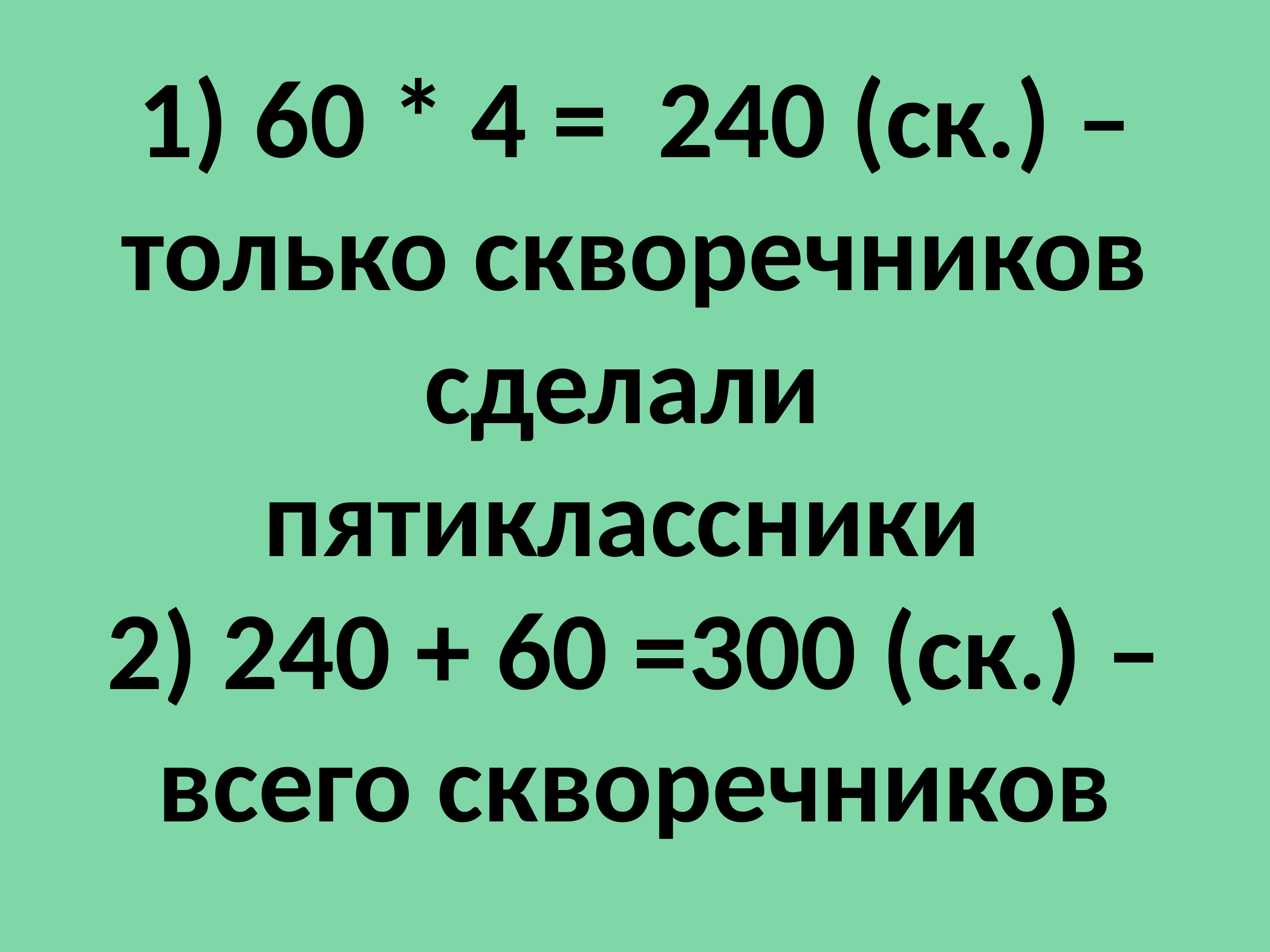

# 1) 60 * 4 =  240 (ск.) – только скворечников сделали  пятиклассники 2) 240 + 60 =300 (ск.) – всего скворечников